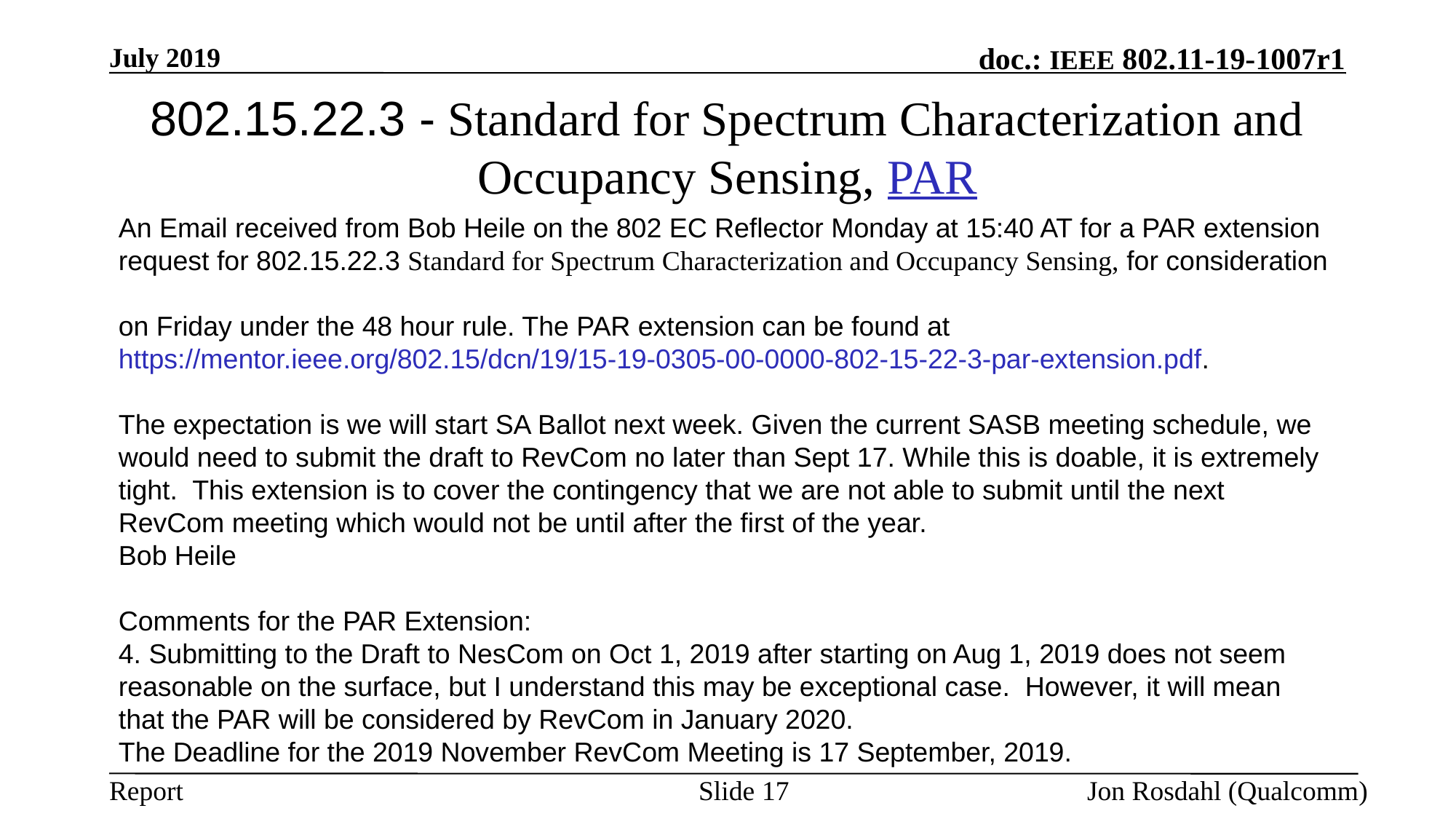

July 2019
# 802.15.22.3 - Standard for Spectrum Characterization and Occupancy Sensing, PAR
An Email received from Bob Heile on the 802 EC Reflector Monday at 15:40 AT for a PAR extension request for 802.15.22.3 Standard for Spectrum Characterization and Occupancy Sensing, for consideration
on Friday under the 48 hour rule. The PAR extension can be found at
https://mentor.ieee.org/802.15/dcn/19/15-19-0305-00-0000-802-15-22-3-par-extension.pdf.
The expectation is we will start SA Ballot next week. Given the current SASB meeting schedule, we would need to submit the draft to RevCom no later than Sept 17. While this is doable, it is extremely tight.  This extension is to cover the contingency that we are not able to submit until the next
RevCom meeting which would not be until after the first of the year.
Bob Heile

Comments for the PAR Extension:
4. Submitting to the Draft to NesCom on Oct 1, 2019 after starting on Aug 1, 2019 does not seem reasonable on the surface, but I understand this may be exceptional case.  However, it will mean that the PAR will be considered by RevCom in January 2020.
The Deadline for the 2019 November RevCom Meeting is 17 September, 2019.
Slide 17
Jon Rosdahl (Qualcomm)